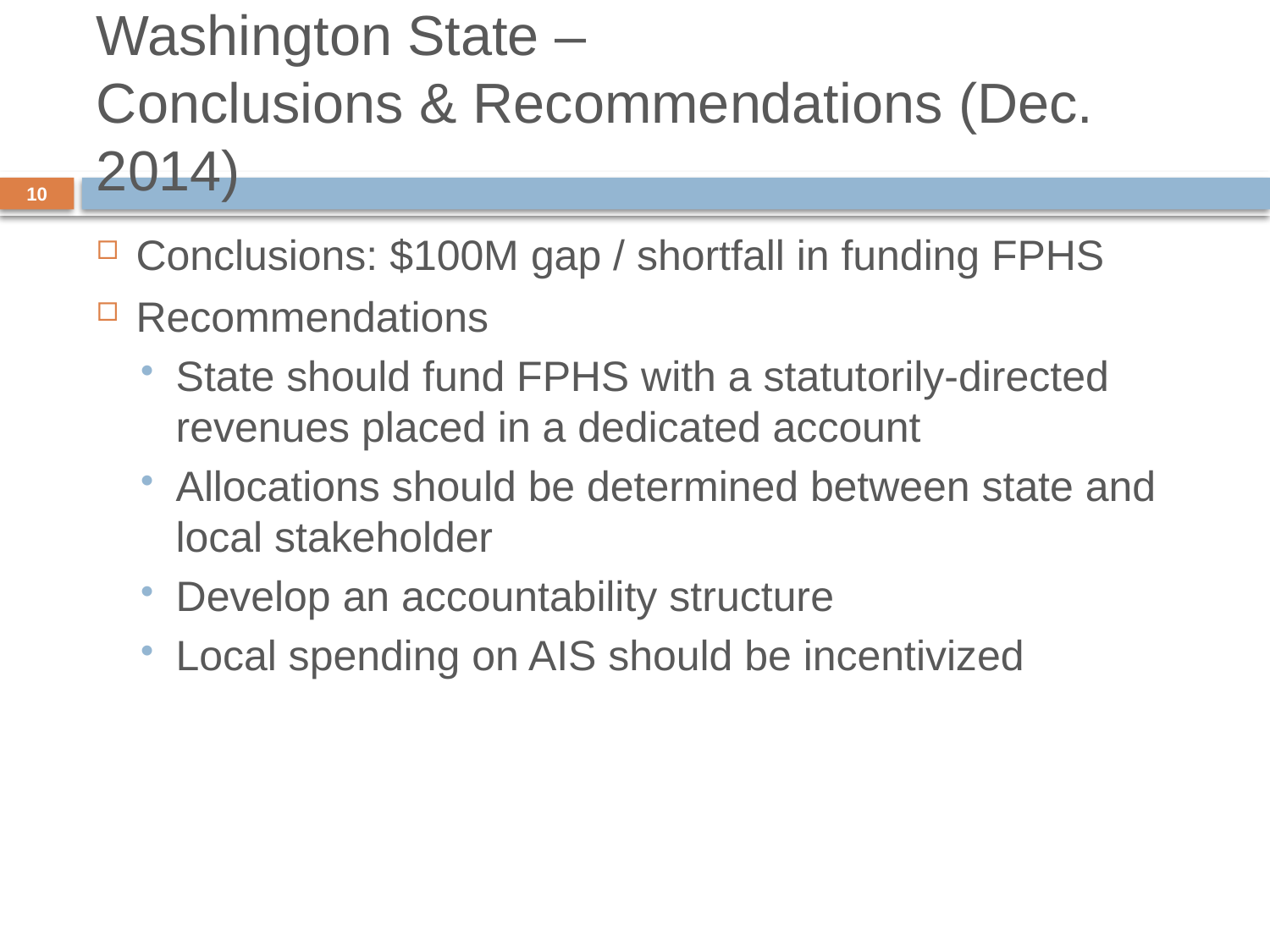

# Washington State – Conclusions & Recommendations (Dec. 2014)
10
Conclusions: $100M gap / shortfall in funding FPHS
Recommendations
State should fund FPHS with a statutorily-directed revenues placed in a dedicated account
Allocations should be determined between state and local stakeholder
Develop an accountability structure
Local spending on AIS should be incentivized